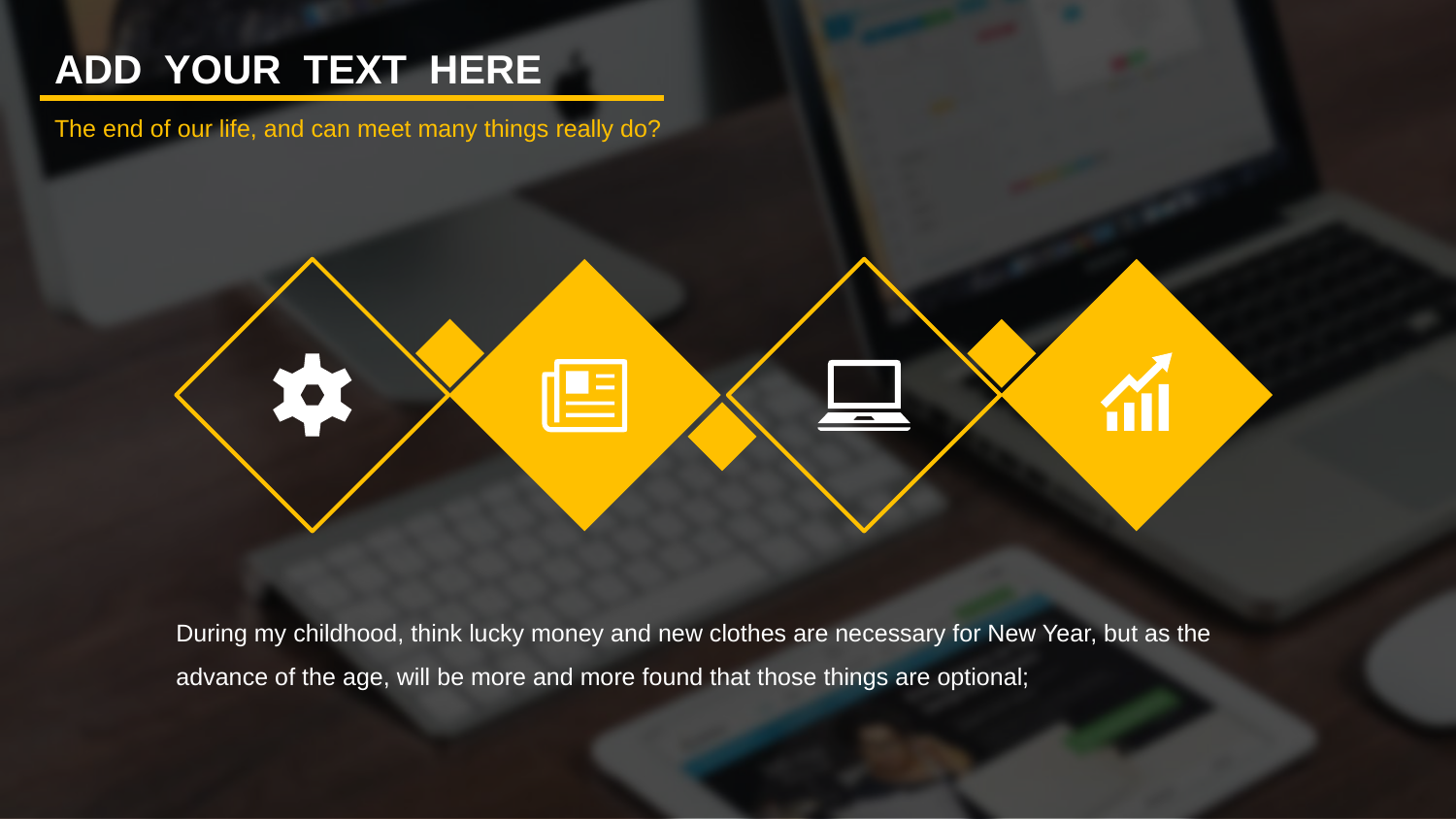

ADD  YOUR  TEXT  HERE
The end of our life, and can meet many things really do?

During my childhood, think lucky money and new clothes are necessary for New Year, but as the advance of the age, will be more and more found that those things are optional;